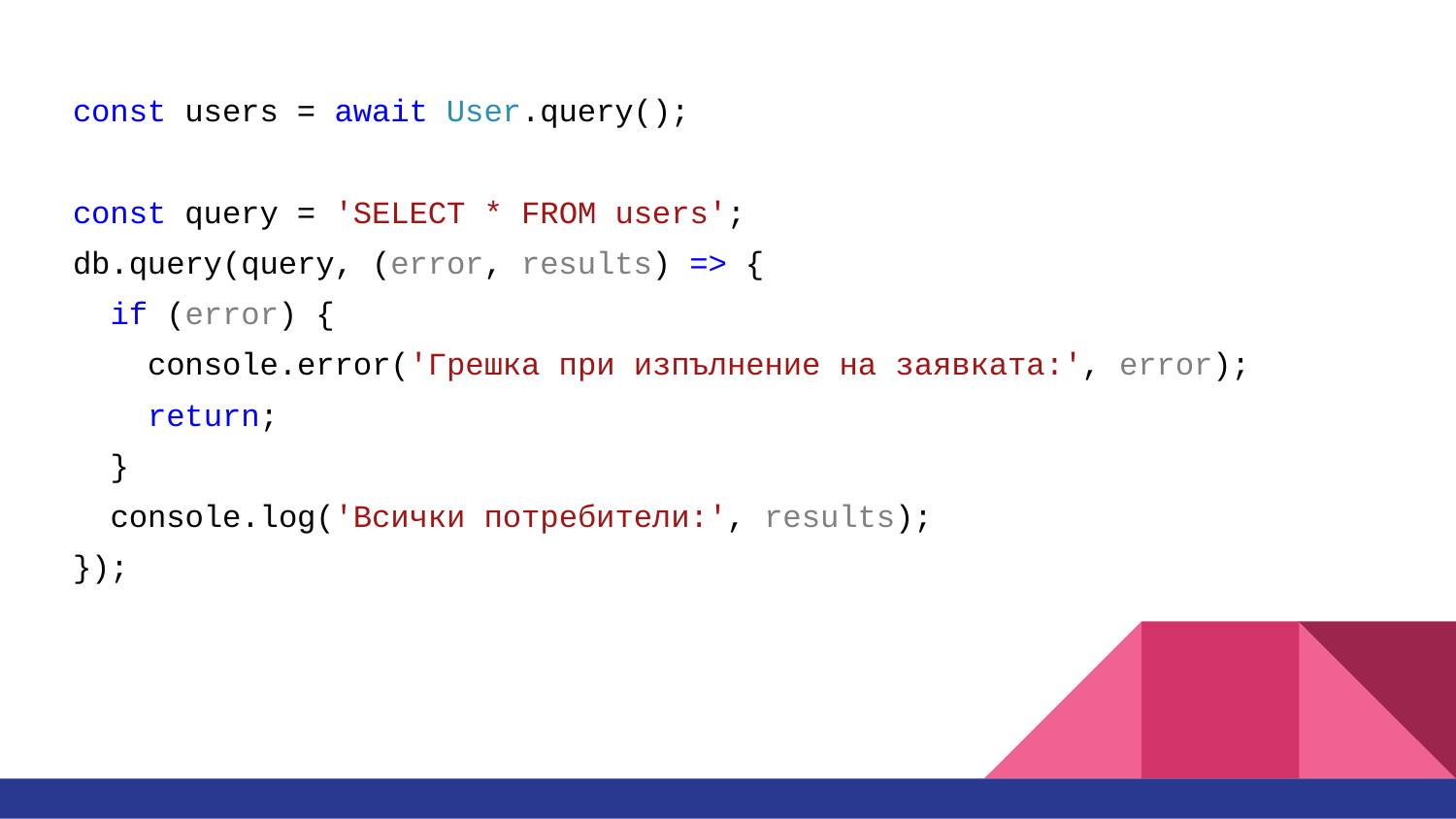

const users = await User.query();

const query = 'SELECT * FROM users';
db.query(query, (error, results) => {
  if (error) {
    console.error('Грешка при изпълнение на заявката:', error);
    return;
  }
  console.log('Всички потребители:', results);
});